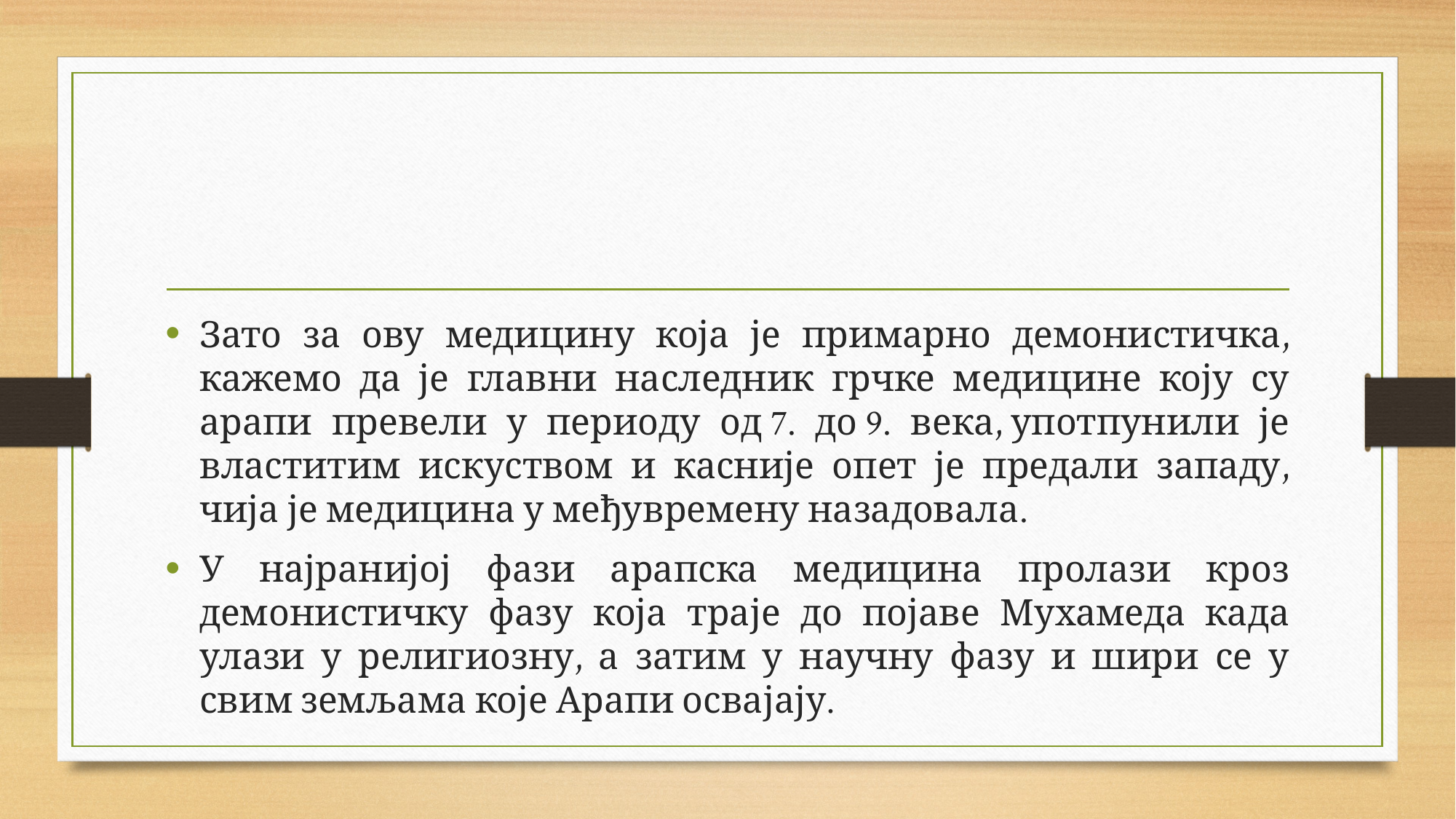

Зато за ову медицину која је примарно демонистичка, кажемо да је главни наследник грчке медицине коју су арапи превели у периоду од 7. до 9. века, употпунили је властитим искуством и касније опет је предали западу, чија је медицина у међувремену назадовала.
У најранијој фази арапска медицина пролази кроз демонистичку фазу која траје до појаве Мухамеда када улази у религиозну, а затим у научну фазу и шири се у свим земљама које Арапи освајају.